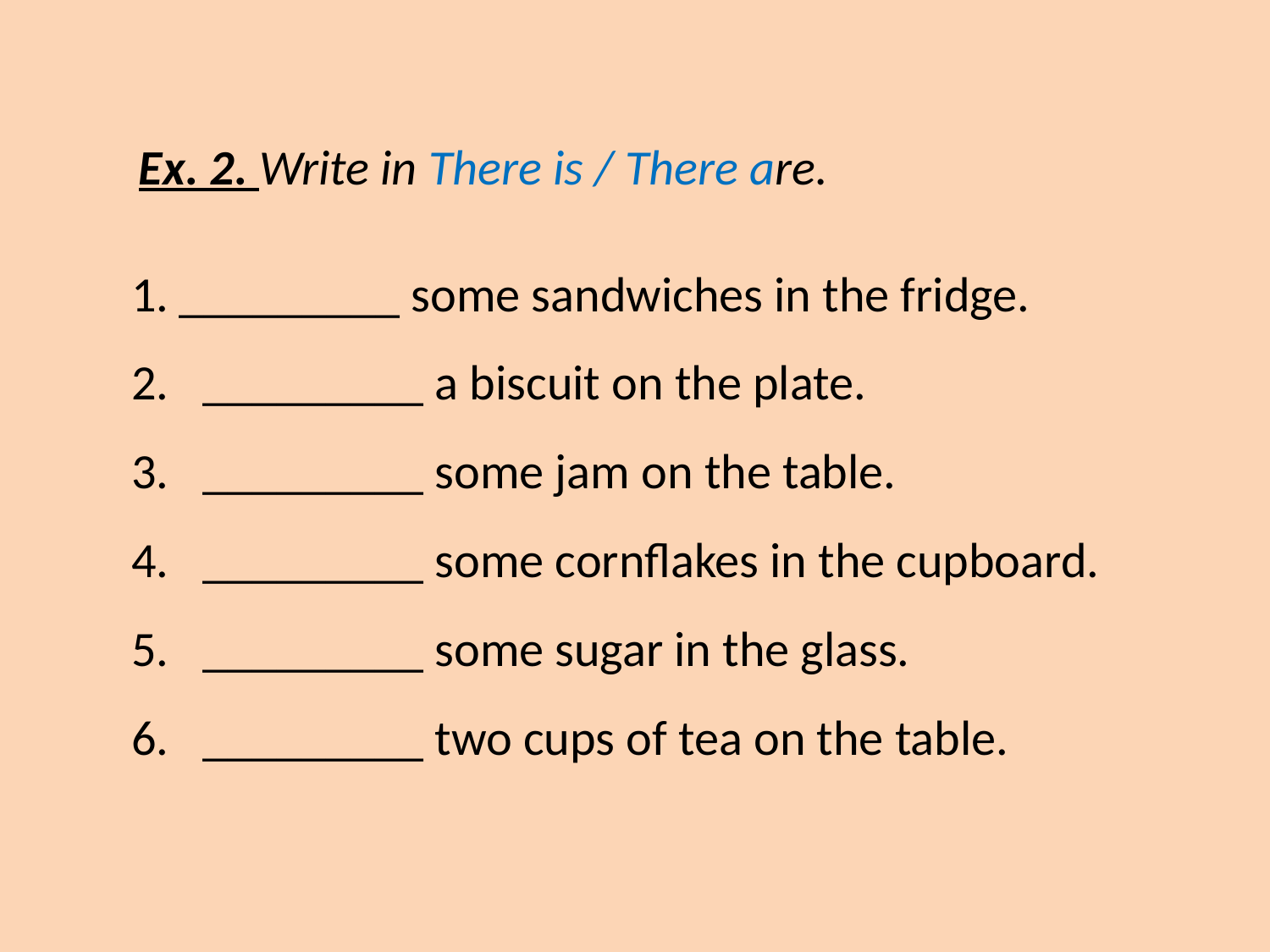

Ex. 2. Write in There is / There are.

_________ some sandwiches in the fridge.
_________ a biscuit on the plate.
_________ some jam on the table.
_________ some cornflakes in the cupboard.
_________ some sugar in the glass.
_________ two cups of tea on the table.